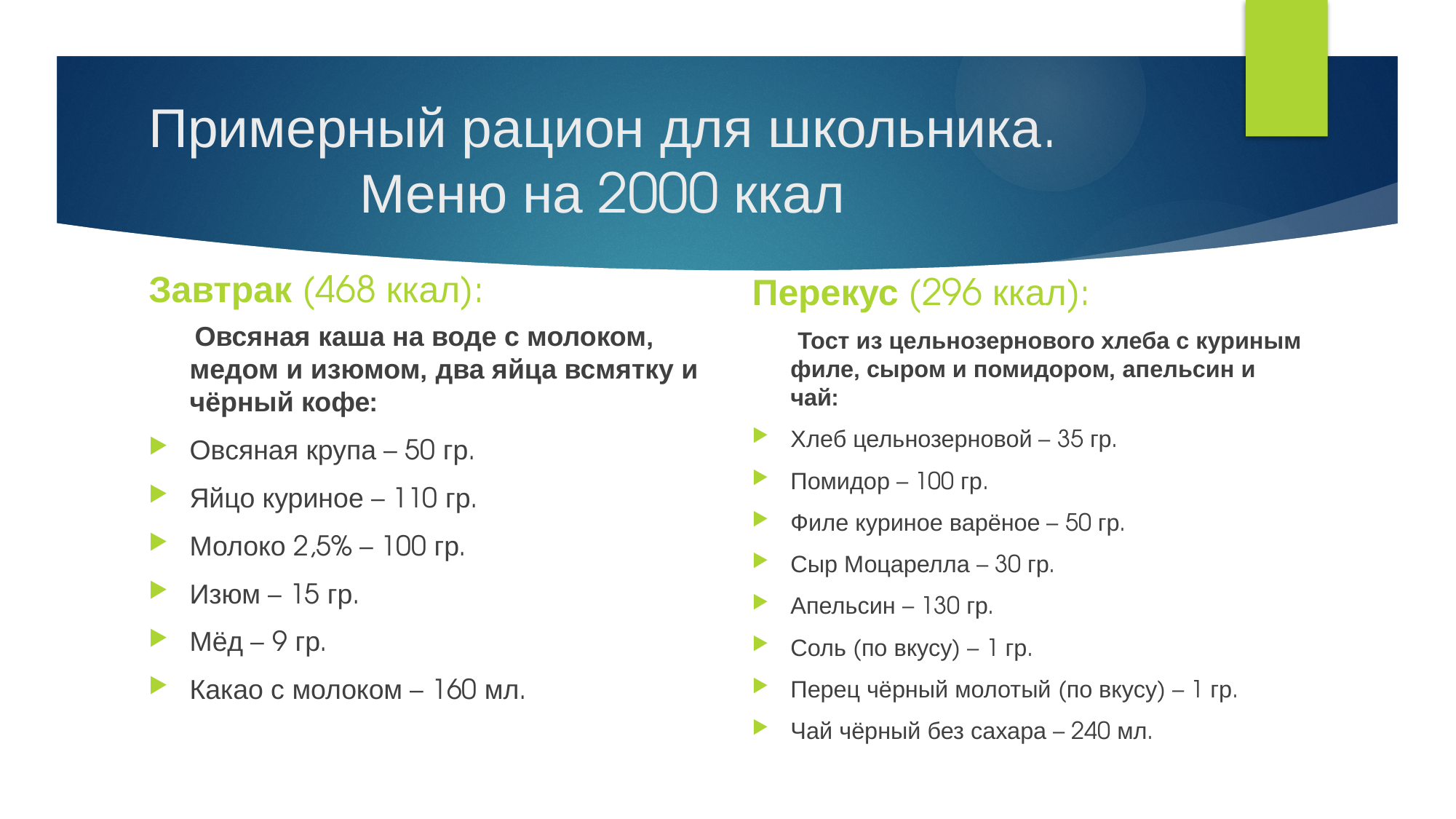

# Примерный рацион для школьника. Меню на 2000 ккал
Перекус (296 ккал):
Завтрак (468 ккал):
      Овсяная каша на воде с молоком, медом и изюмом, два яйца всмятку и чёрный кофе:
Овсяная крупа – 50 гр.
Яйцо куриное – 110 гр.
Молоко 2,5% – 100 гр.
Изюм – 15 гр.
Мёд – 9 гр.
Какао с молоком – 160 мл.
       Тост из цельнозернового хлеба с куриным филе, сыром и помидором, апельсин и чай:
Хлеб цельнозерновой – 35 гр.
Помидор – 100 гр.
Филе куриное варёное – 50 гр.
Сыр Моцарелла – 30 гр.
Апельсин – 130 гр.
Соль (по вкусу) – 1 гр.
Перец чёрный молотый (по вкусу) – 1 гр.
Чай чёрный без сахара – 240 мл.